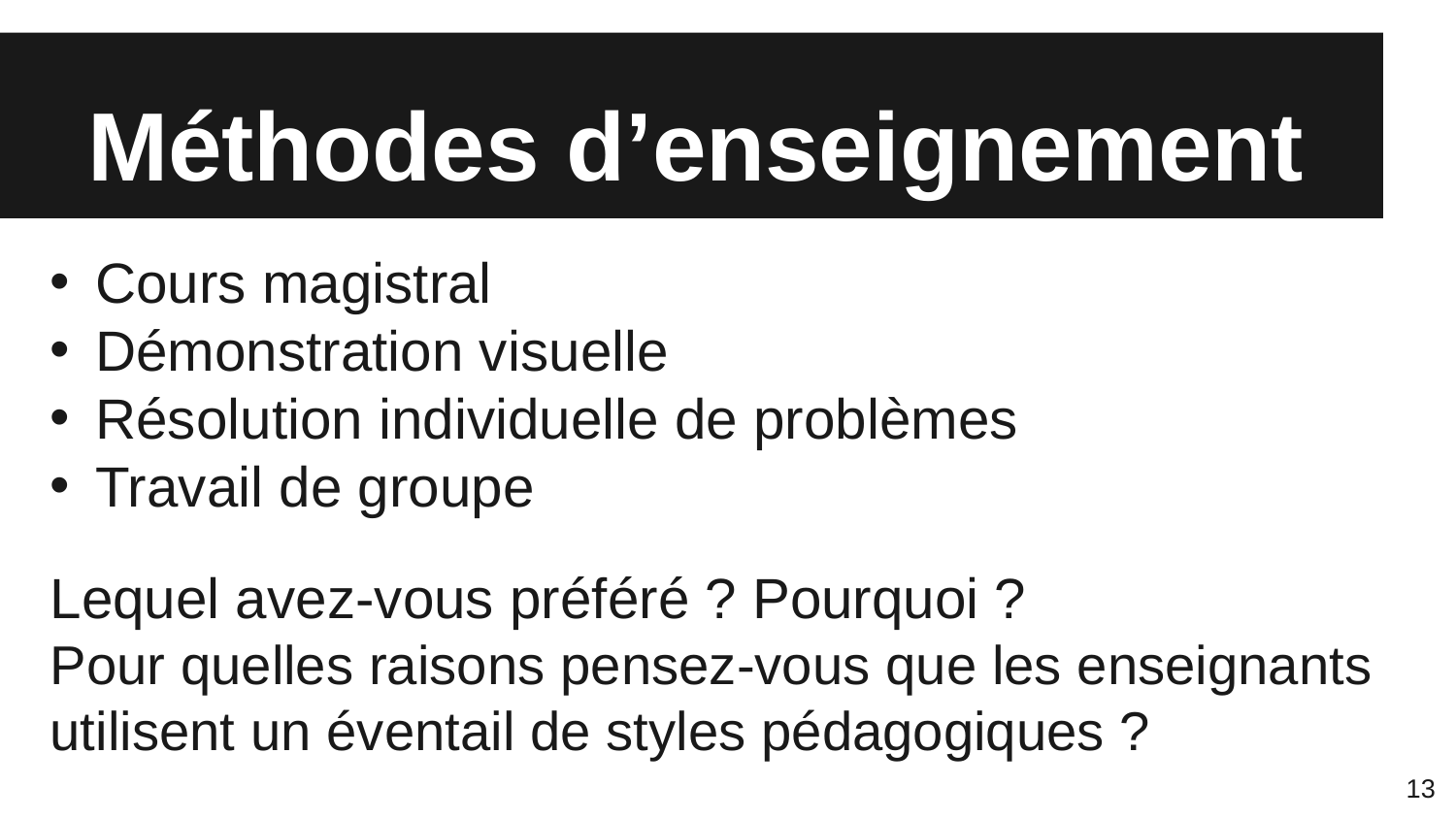

# Méthodes d’enseignement
Cours magistral
Démonstration visuelle
Résolution individuelle de problèmes
Travail de groupe

Lequel avez-vous préféré ? Pourquoi ?
Pour quelles raisons pensez-vous que les enseignants utilisent un éventail de styles pédagogiques ?

13